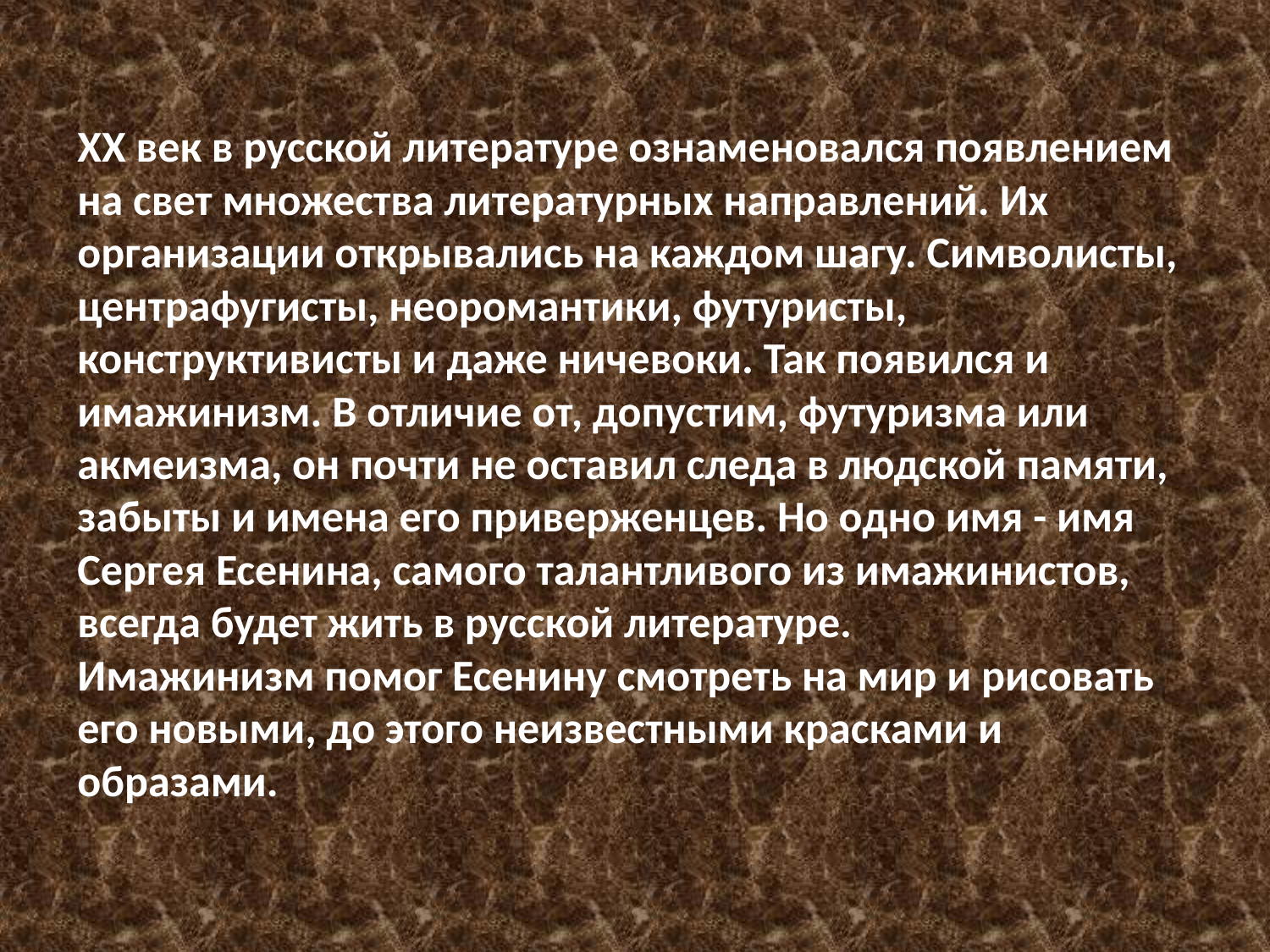

XX век в русской литературе ознаменовался появлением на свет множества литературных направлений. Их организации открывались на каждом шагу. Символисты, центрафугисты, неоромантики, футуристы, конструктивисты и даже ничевоки. Так появился и имажинизм. В отличие от, допустим, футуризма или акмеизма, он почти не оставил следа в людской памяти, забыты и имена его приверженцев. Но одно имя - имя Сергея Есенина, самого талантливого из имажинистов, всегда будет жить в русской литературе.
Имажинизм помог Есенину смотреть на мир и рисовать его новыми, до этого неизвестными красками и образами.